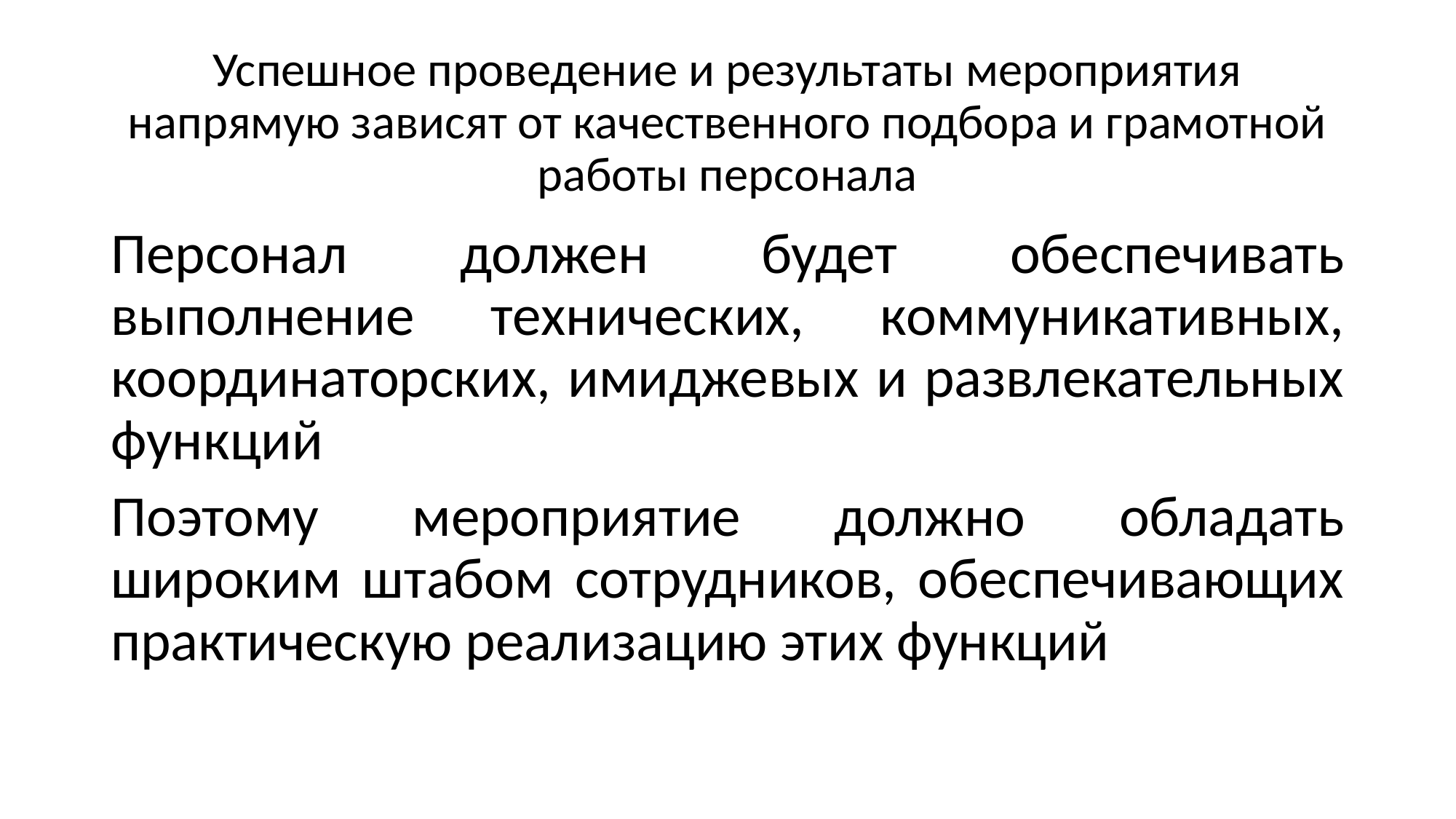

# Успешное проведение и результаты мероприятия напрямую зависят от качественного подбора и грамотной работы персонала
Персонал должен будет обеспечивать выполнение технических, коммуникативных, координаторских, имиджевых и развлекательных функций
Поэтому мероприятие должно обладать широким штабом сотрудников, обеспечивающих практическую реализацию этих функций